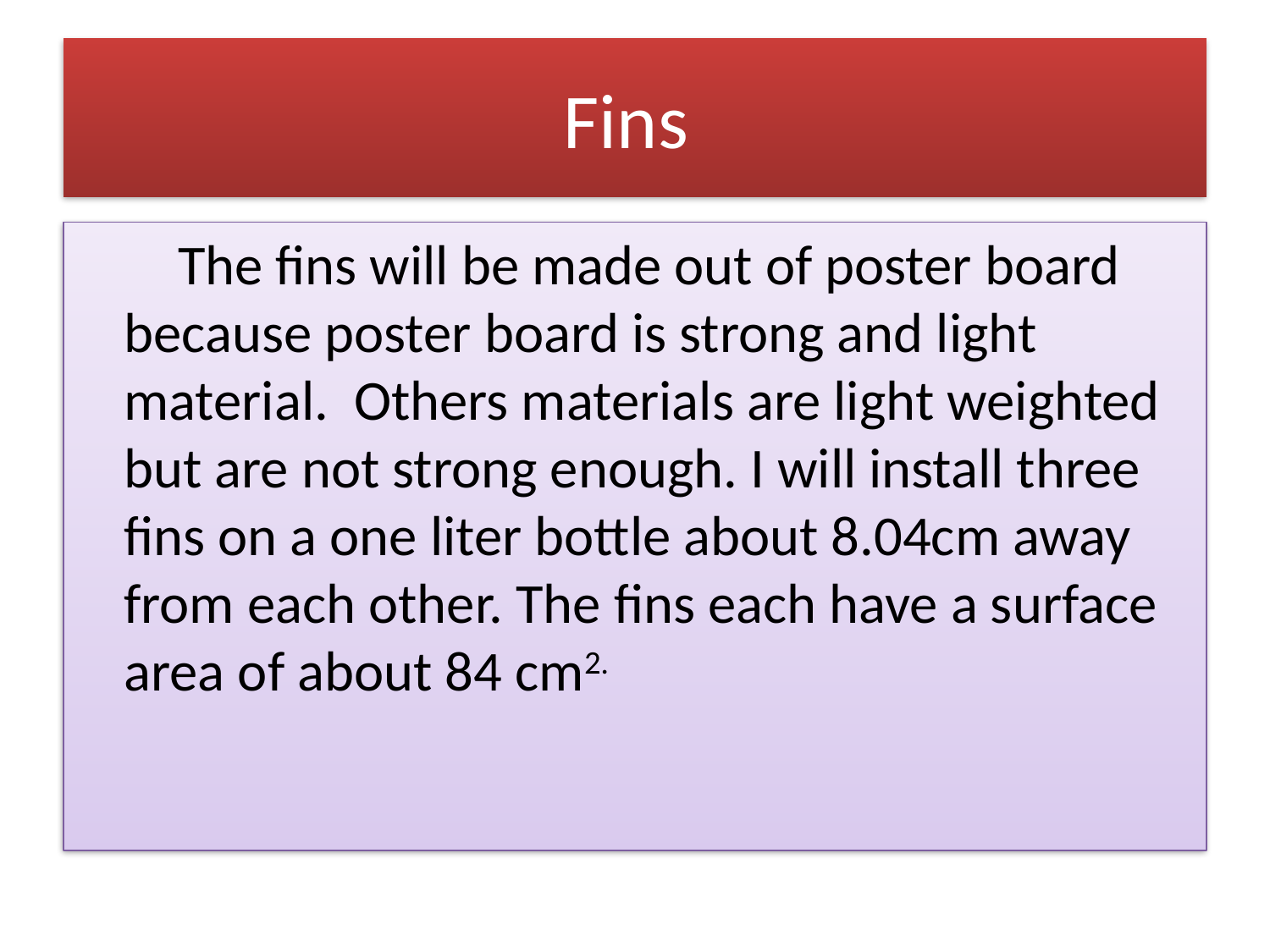

# Fins
        The fins will be made out of poster board because poster board is strong and light material.  Others materials are light weighted but are not strong enough. I will install three fins on a one liter bottle about 8.04cm away from each other. The fins each have a surface area of about 84 cm2.